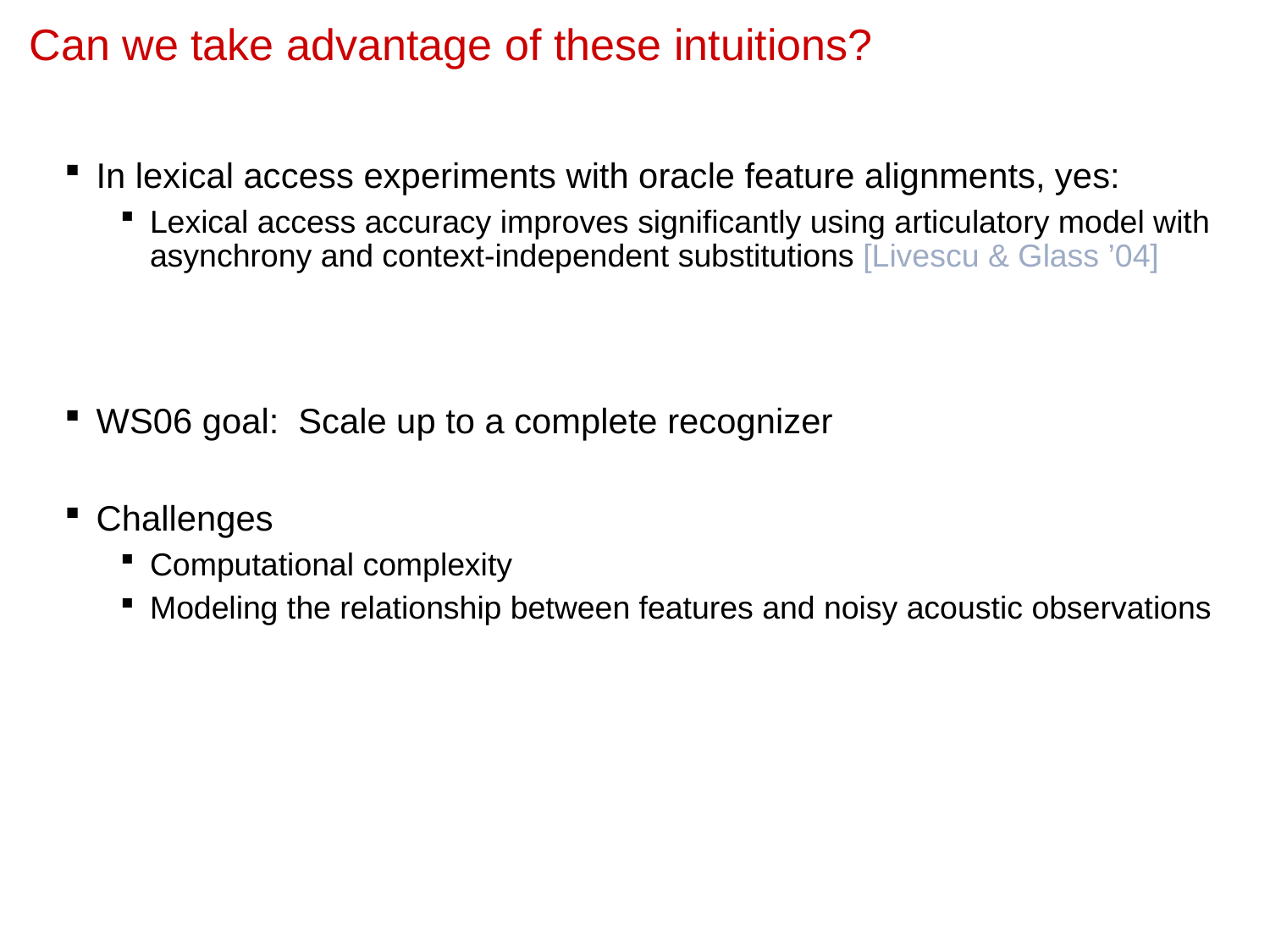

# Can we take advantage of these intuitions?
In lexical access experiments with oracle feature alignments, yes:
Lexical access accuracy improves significantly using articulatory model with asynchrony and context-independent substitutions [Livescu & Glass ’04]

WS06 goal:  Scale up to a complete recognizer

Challenges
Computational complexity
Modeling the relationship between features and noisy acoustic observations